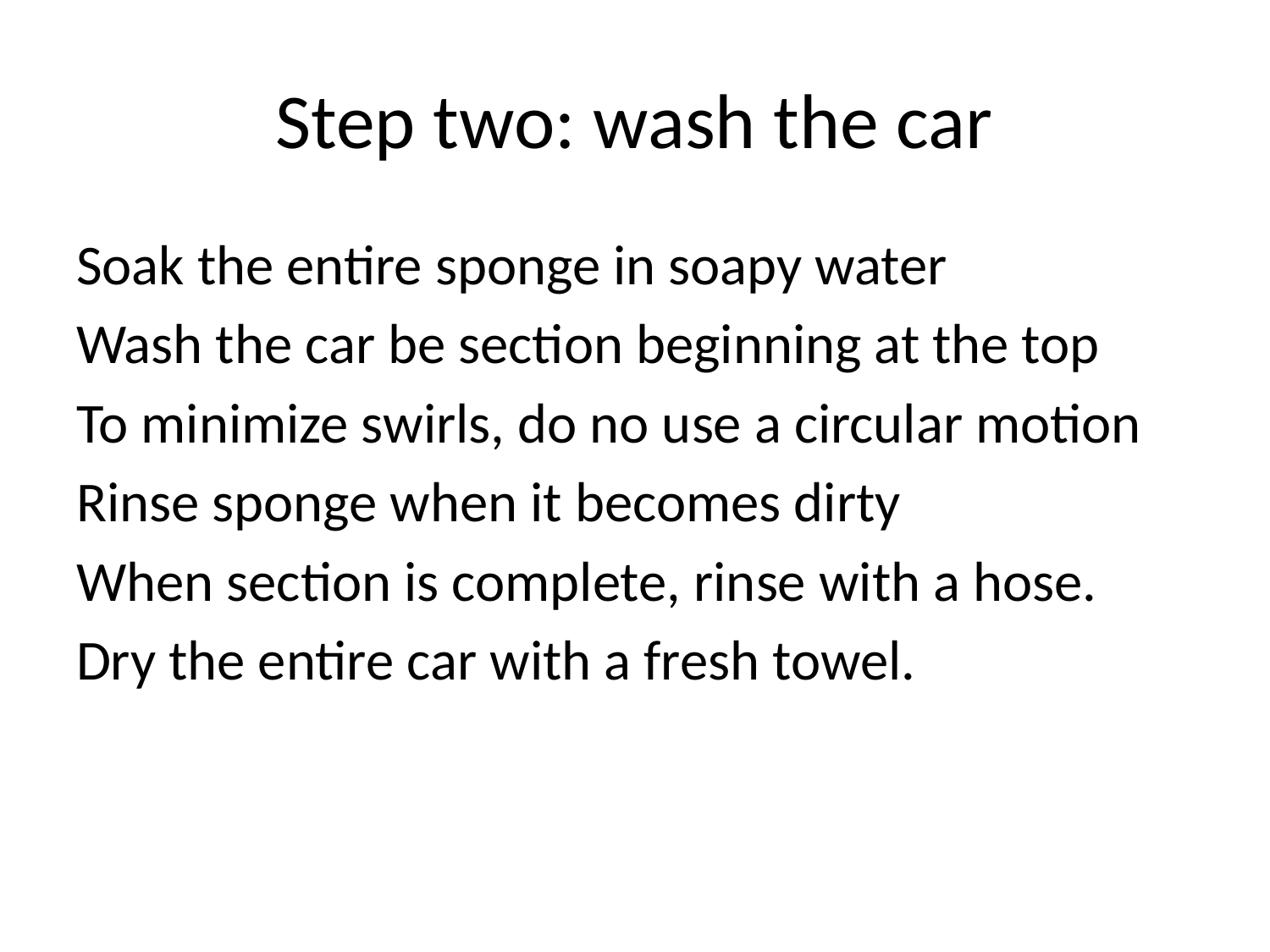

# Step two: wash the car
Soak the entire sponge in soapy water
Wash the car be section beginning at the top
To minimize swirls, do no use a circular motion
Rinse sponge when it becomes dirty
When section is complete, rinse with a hose.
Dry the entire car with a fresh towel.